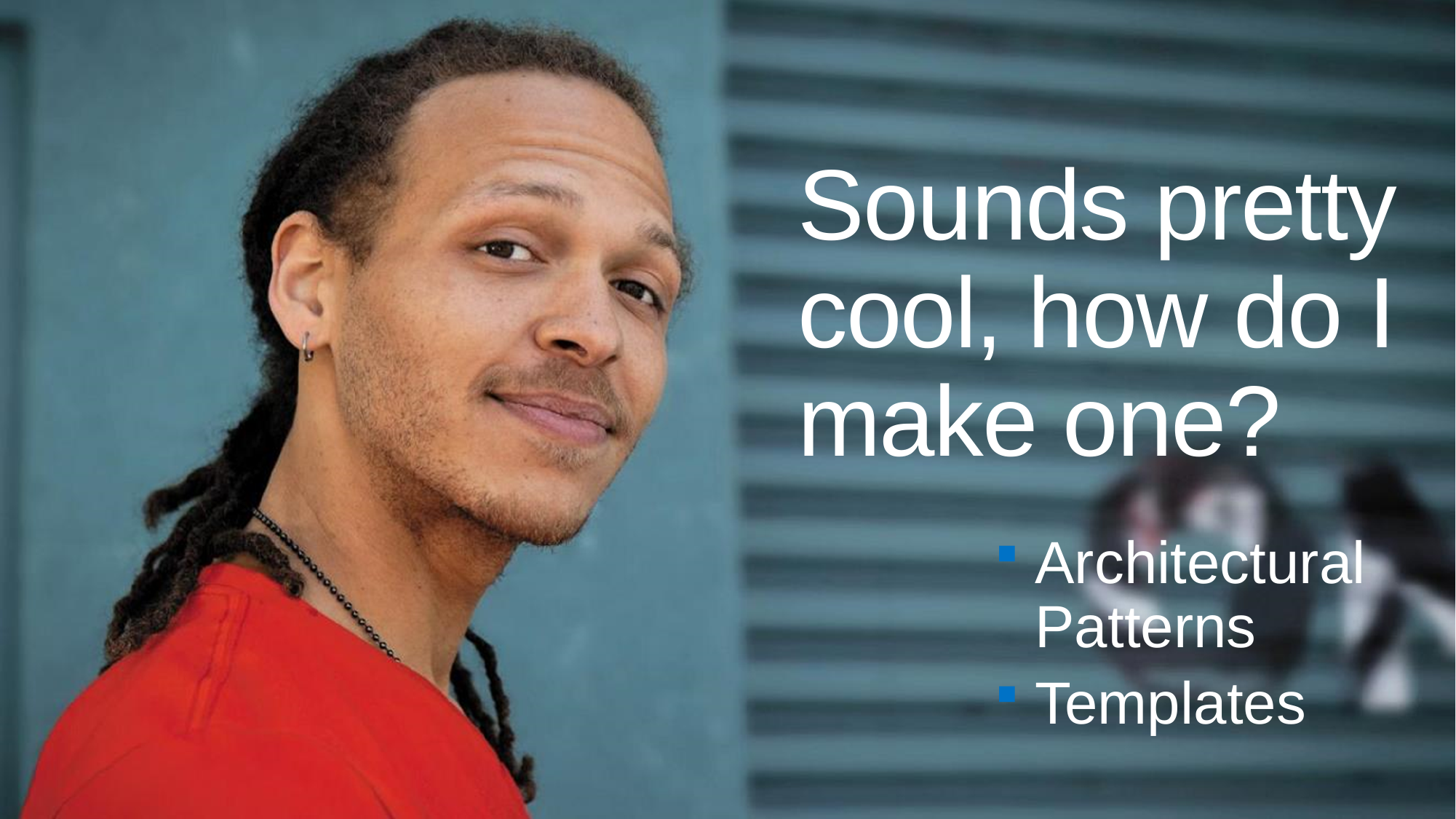

# Sounds pretty cool, how do I make one?
Architectural Patterns
Templates